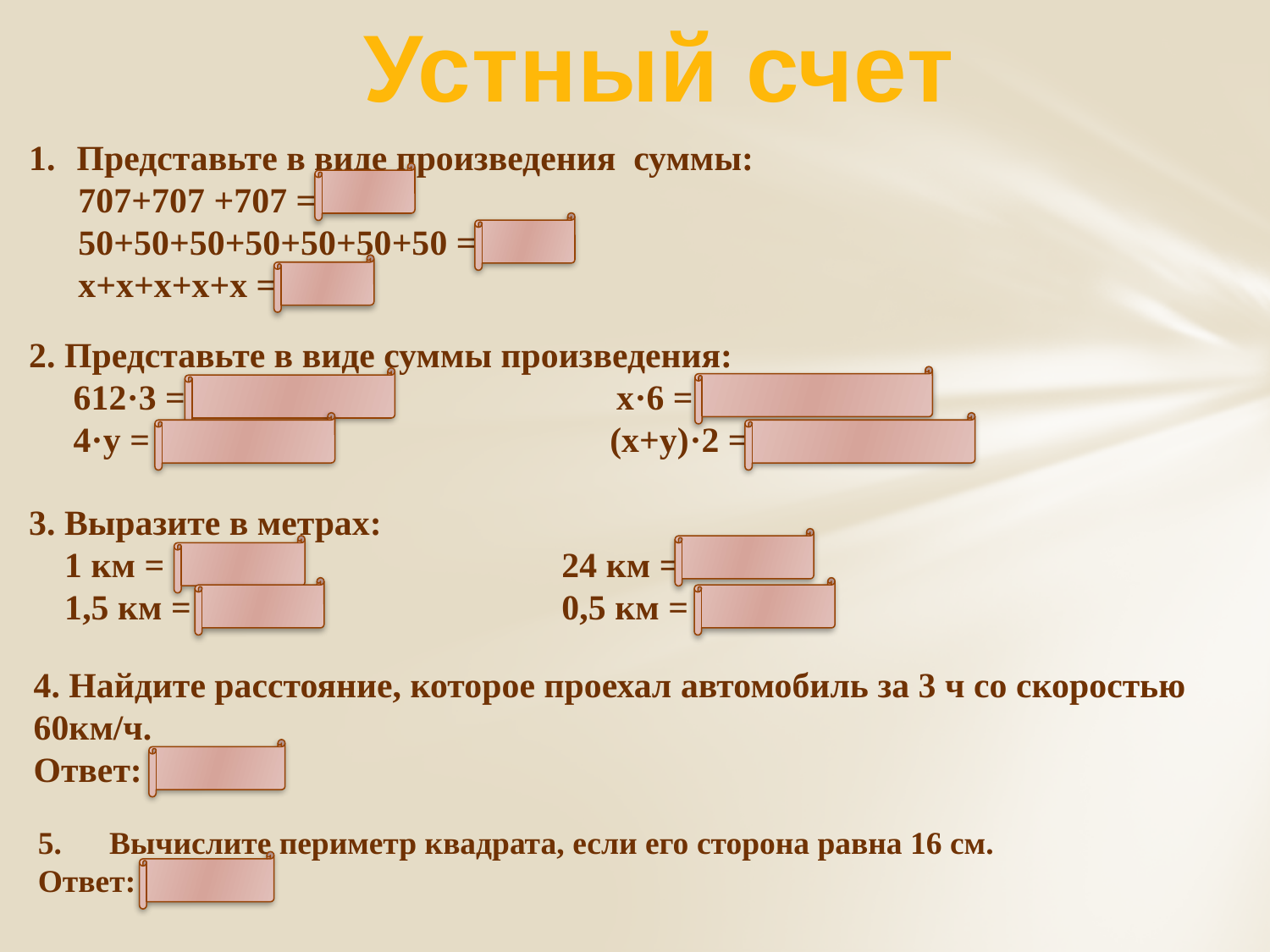

Устный счет
Представьте в виде произведения  суммы:
707+707 +707 = 707·3
50+50+50+50+50+50+50 = 50·7
х+х+х+х+х = х·5

2. Представьте в виде суммы произведения:
     612·3 = 612+612+612                         х·6 = х+х+х+х+х+х
     4·у = у+у+у+у                                    (х+у)·2 = (х+у)+(х+у)

3. Выразите в метрах:
    1 км = 1000 м                                24 км = 24000 м
    1,5 км = 1500 м                             0,5 км = 500 м

4. Найдите расстояние, которое проехал автомобиль за 3 ч со скоростью 60км/ч.
Ответ: 180 км.

Вычислите периметр квадрата, если его сторона равна 16 см.
Ответ: 64 см.